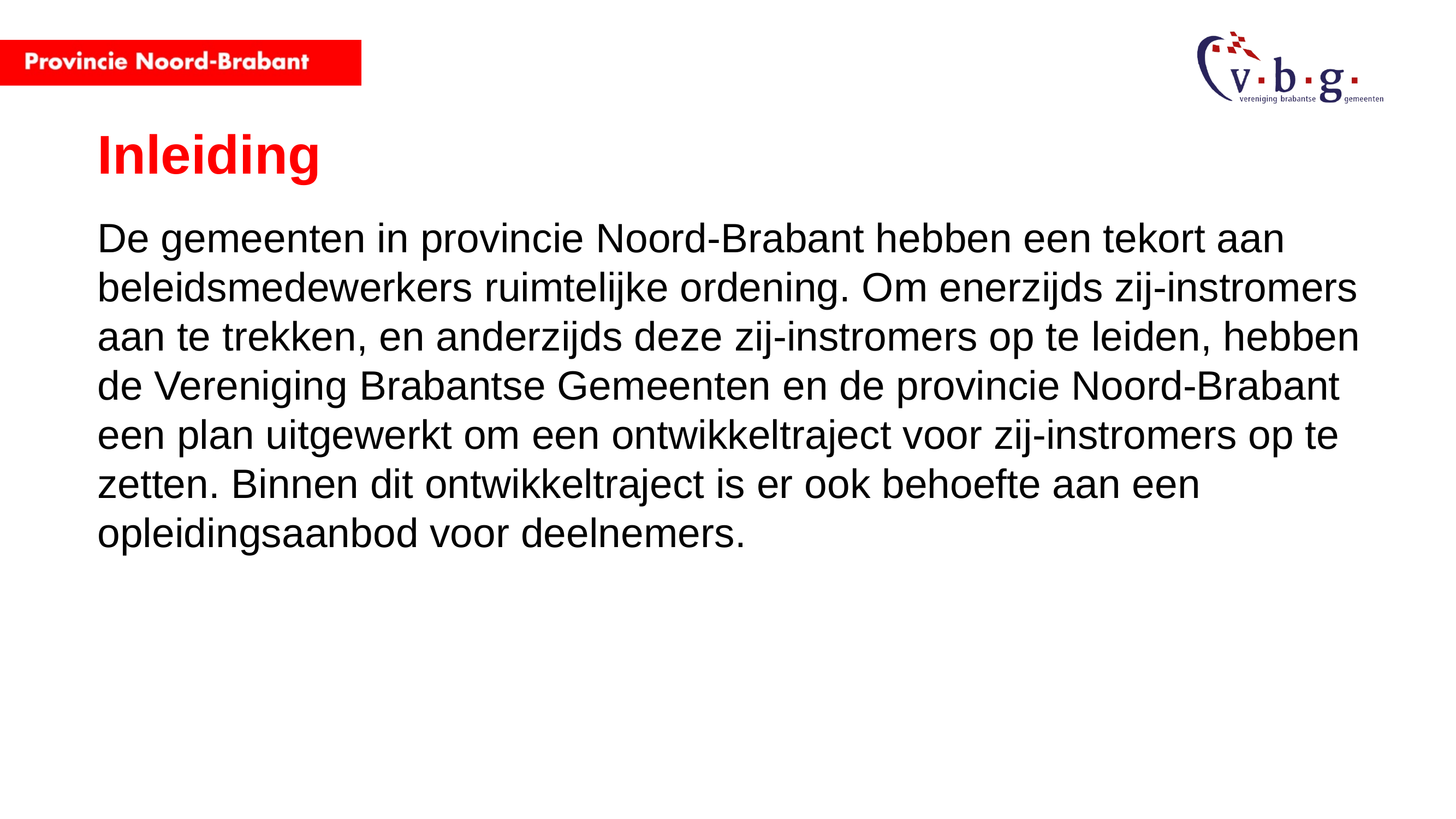

# Inleiding
De gemeenten in provincie Noord-Brabant hebben een tekort aan beleidsmedewerkers ruimtelijke ordening. Om enerzijds zij-instromers aan te trekken, en anderzijds deze zij-instromers op te leiden, hebben de Vereniging Brabantse Gemeenten en de provincie Noord-Brabant een plan uitgewerkt om een ontwikkeltraject voor zij-instromers op te zetten. Binnen dit ontwikkeltraject is er ook behoefte aan een opleidingsaanbod voor deelnemers.